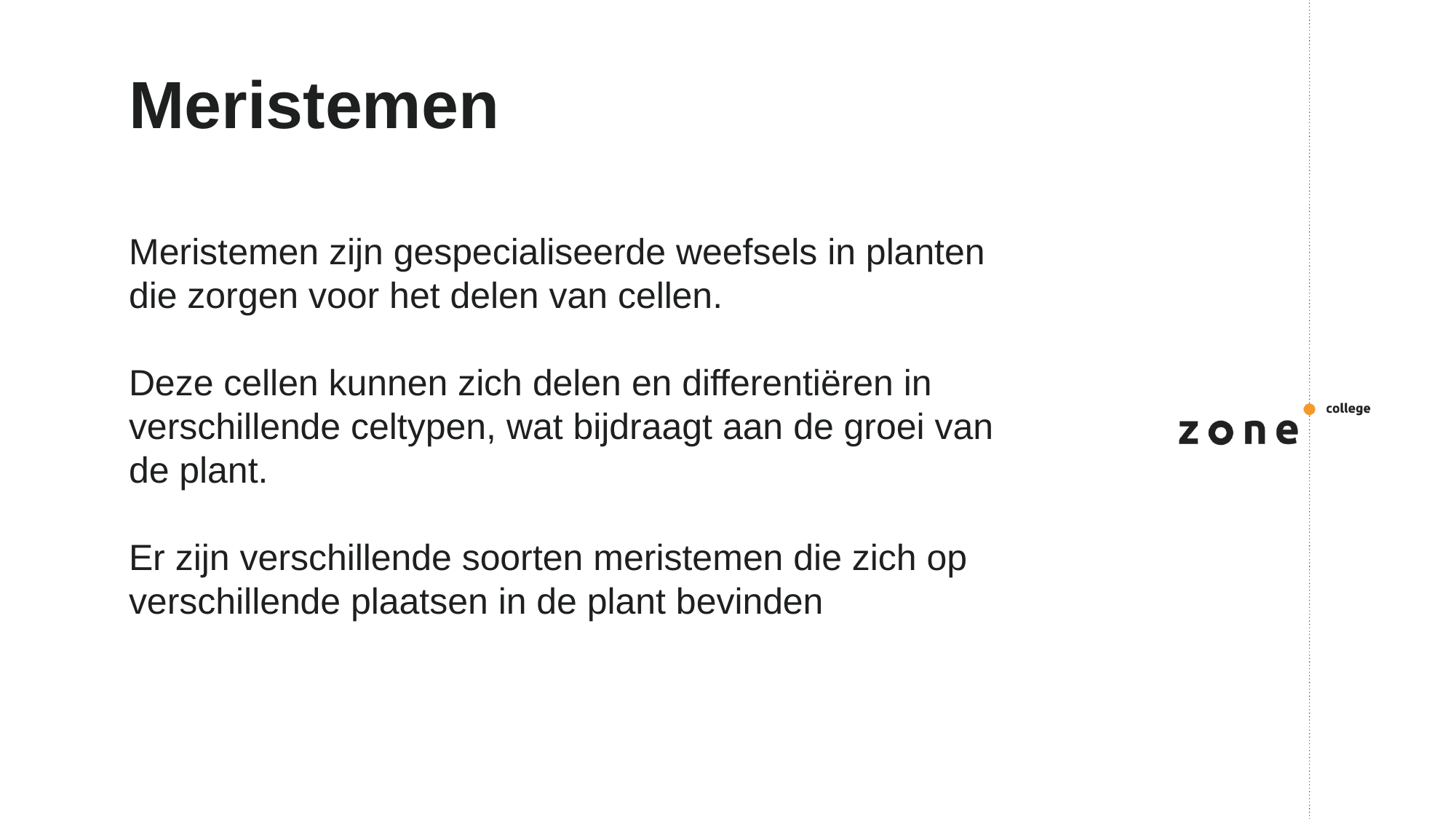

# Meristemen
Meristemen zijn gespecialiseerde weefsels in planten die zorgen voor het delen van cellen.

Deze cellen kunnen zich delen en differentiëren in verschillende celtypen, wat bijdraagt aan de groei van de plant.

Er zijn verschillende soorten meristemen die zich op verschillende plaatsen in de plant bevinden